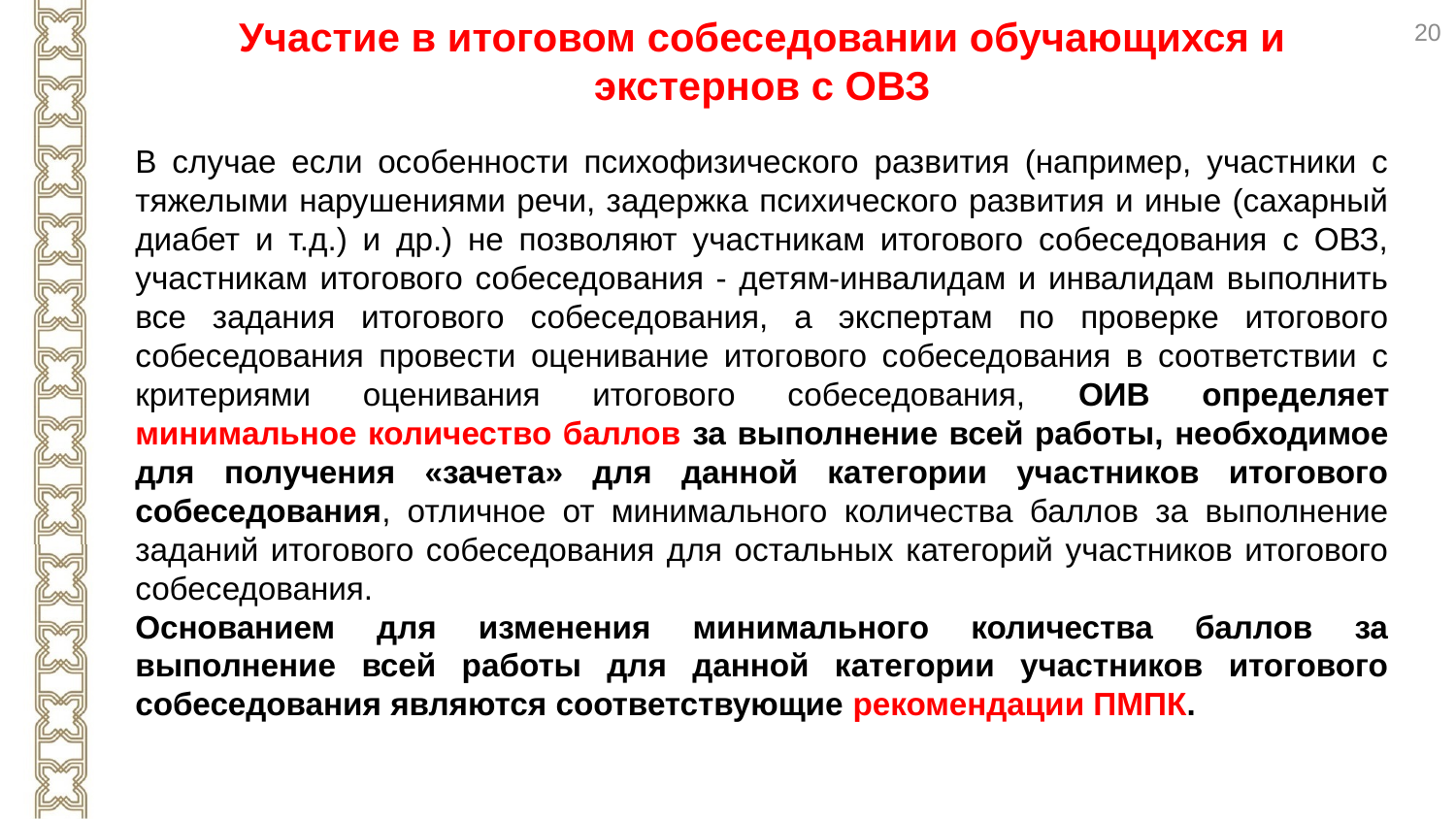

20
Участие в итоговом собеседовании обучающихся и экстернов с ОВЗ
В случае если особенности психофизического развития (например, участники с тяжелыми нарушениями речи, задержка психического развития и иные (сахарный диабет и т.д.) и др.) не позволяют участникам итогового собеседования с ОВЗ, участникам итогового собеседования - детям-инвалидам и инвалидам выполнить все задания итогового собеседования, а экспертам по проверке итогового собеседования провести оценивание итогового собеседования в соответствии с критериями оценивания итогового собеседования, ОИВ определяет минимальное количество баллов за выполнение всей работы, необходимое для получения «зачета» для данной категории участников итогового собеседования, отличное от минимального количества баллов за выполнение заданий итогового собеседования для остальных категорий участников итогового собеседования.
Основанием для изменения минимального количества баллов за выполнение всей работы для данной категории участников итогового собеседования являются соответствующие рекомендации ПМПК.